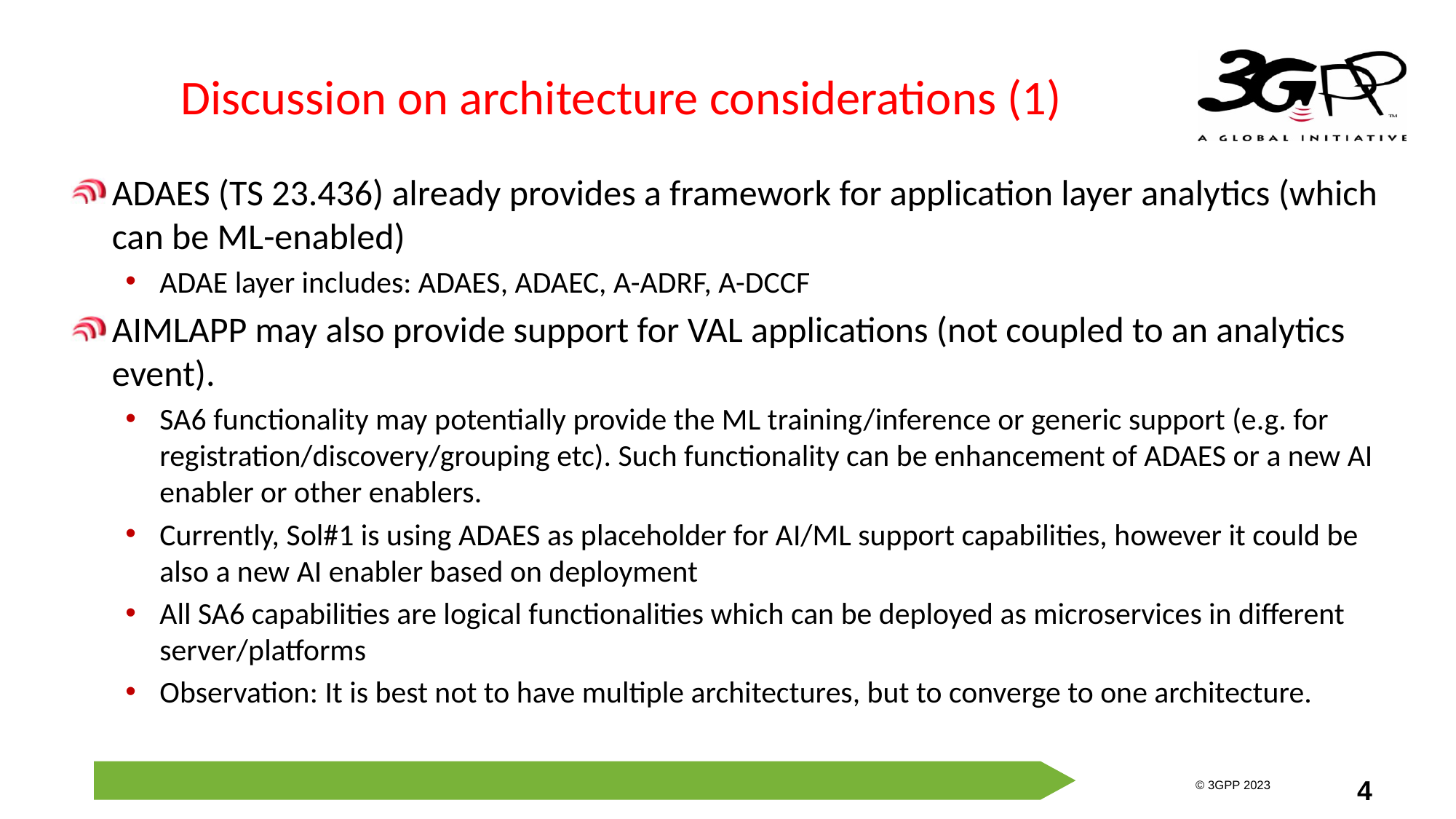

# Discussion on architecture considerations (1)
ADAES (TS 23.436) already provides a framework for application layer analytics (which can be ML-enabled)
ADAE layer includes: ADAES, ADAEC, A-ADRF, A-DCCF
AIMLAPP may also provide support for VAL applications (not coupled to an analytics event).
SA6 functionality may potentially provide the ML training/inference or generic support (e.g. for registration/discovery/grouping etc). Such functionality can be enhancement of ADAES or a new AI enabler or other enablers.
Currently, Sol#1 is using ADAES as placeholder for AI/ML support capabilities, however it could be also a new AI enabler based on deployment
All SA6 capabilities are logical functionalities which can be deployed as microservices in different server/platforms
Observation: It is best not to have multiple architectures, but to converge to one architecture.